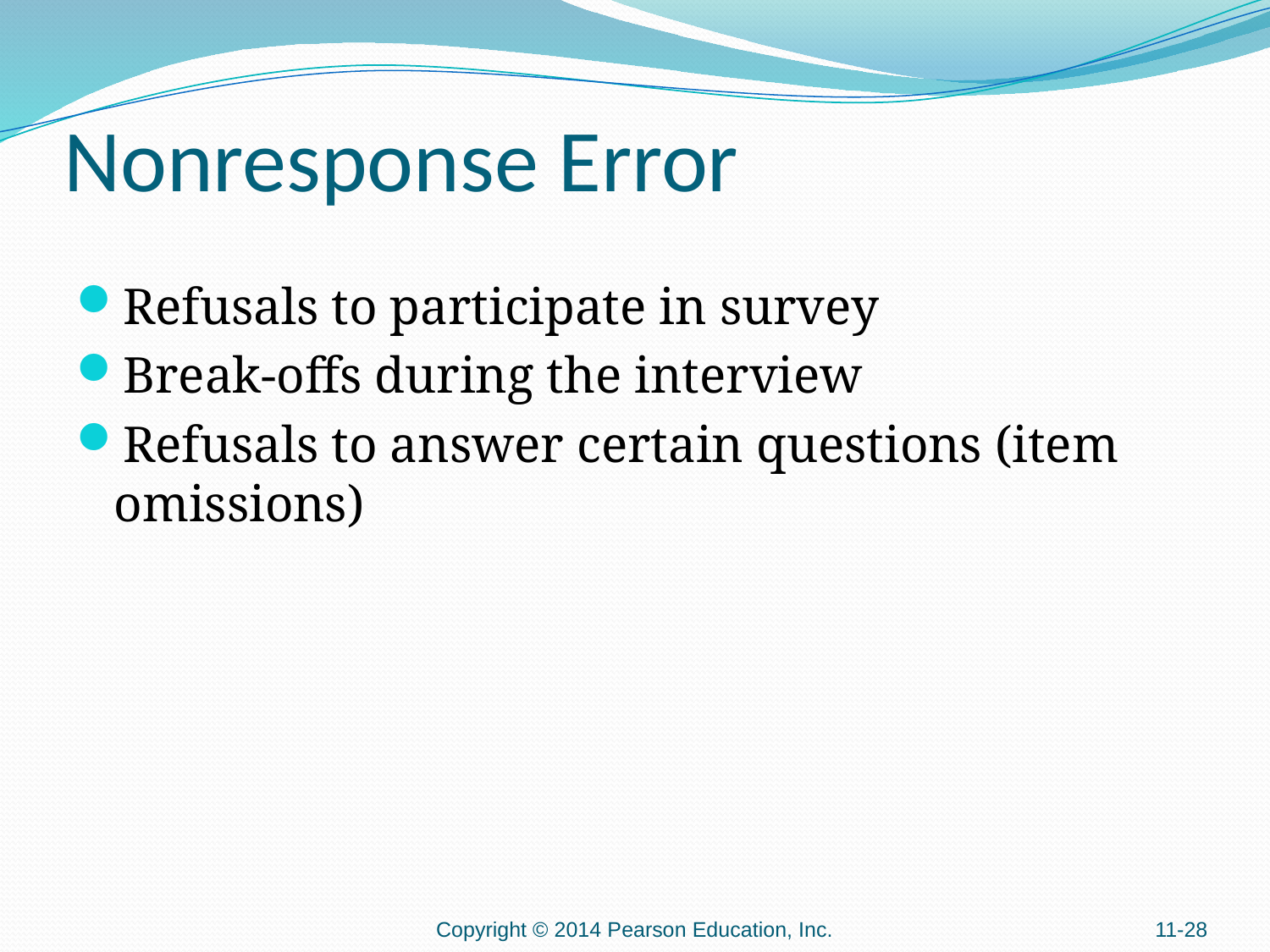

# Nonresponse Error
Refusals to participate in survey
Break-offs during the interview
Refusals to answer certain questions (item omissions)